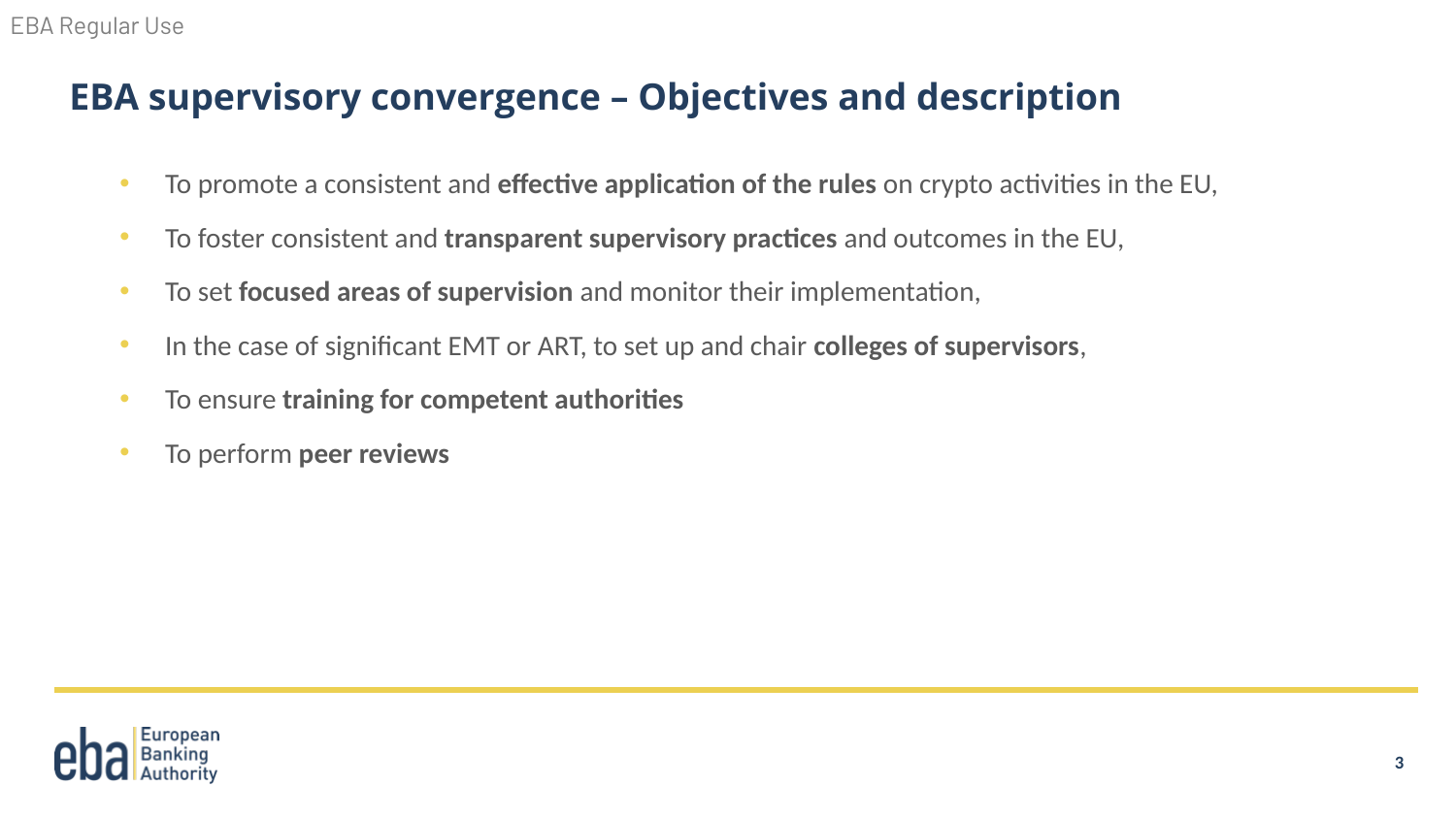

# EBA supervisory convergence – Objectives and description
To promote a consistent and effective application of the rules on crypto activities in the EU,
To foster consistent and transparent supervisory practices and outcomes in the EU,
To set focused areas of supervision and monitor their implementation,
In the case of significant EMT or ART, to set up and chair colleges of supervisors,
To ensure training for competent authorities
To perform peer reviews
3